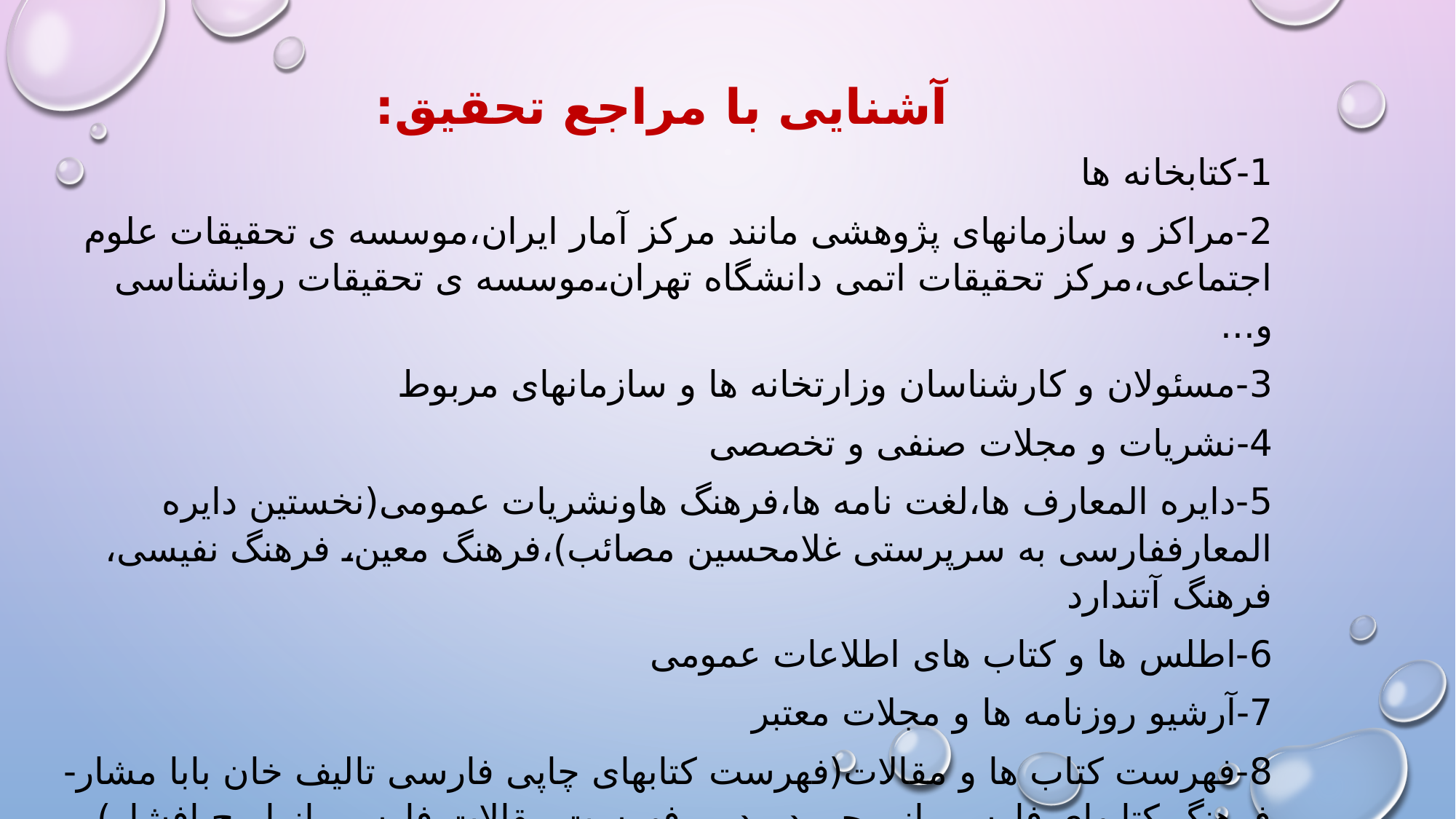

آشنایی با مراجع تحقیق:
1-کتابخانه ها
2-مراکز و سازمانهای پژوهشی مانند مرکز آمار ایران،موسسه ی تحقیقات علوم اجتماعی،مرکز تحقیقات اتمی دانشگاه تهران،موسسه ی تحقیقات روانشناسی و...
3-مسئولان و کارشناسان وزارتخانه ها و سازمانهای مربوط
4-نشریات و مجلات صنفی و تخصصی
5-دایره المعارف ها،لغت نامه ها،فرهنگ هاونشریات عمومی(نخستین دایره المعارففارسی به سرپرستی غلامحسین مصائب)،فرهنگ معین، فرهنگ نفیسی، فرهنگ آتندارد
6-اطلس ها و کتاب های اطلاعات عمومی
7-آرشیو روزنامه ها و مجلات معتبر
8-فهرست کتاب ها و مقالات(فهرست کتابهای چاپی فارسی تالیف خان بابا مشار- فرهنگ کتابهای فارسی از محمود مدبر- فهرست مقالات فارسی از ایرج افشار)